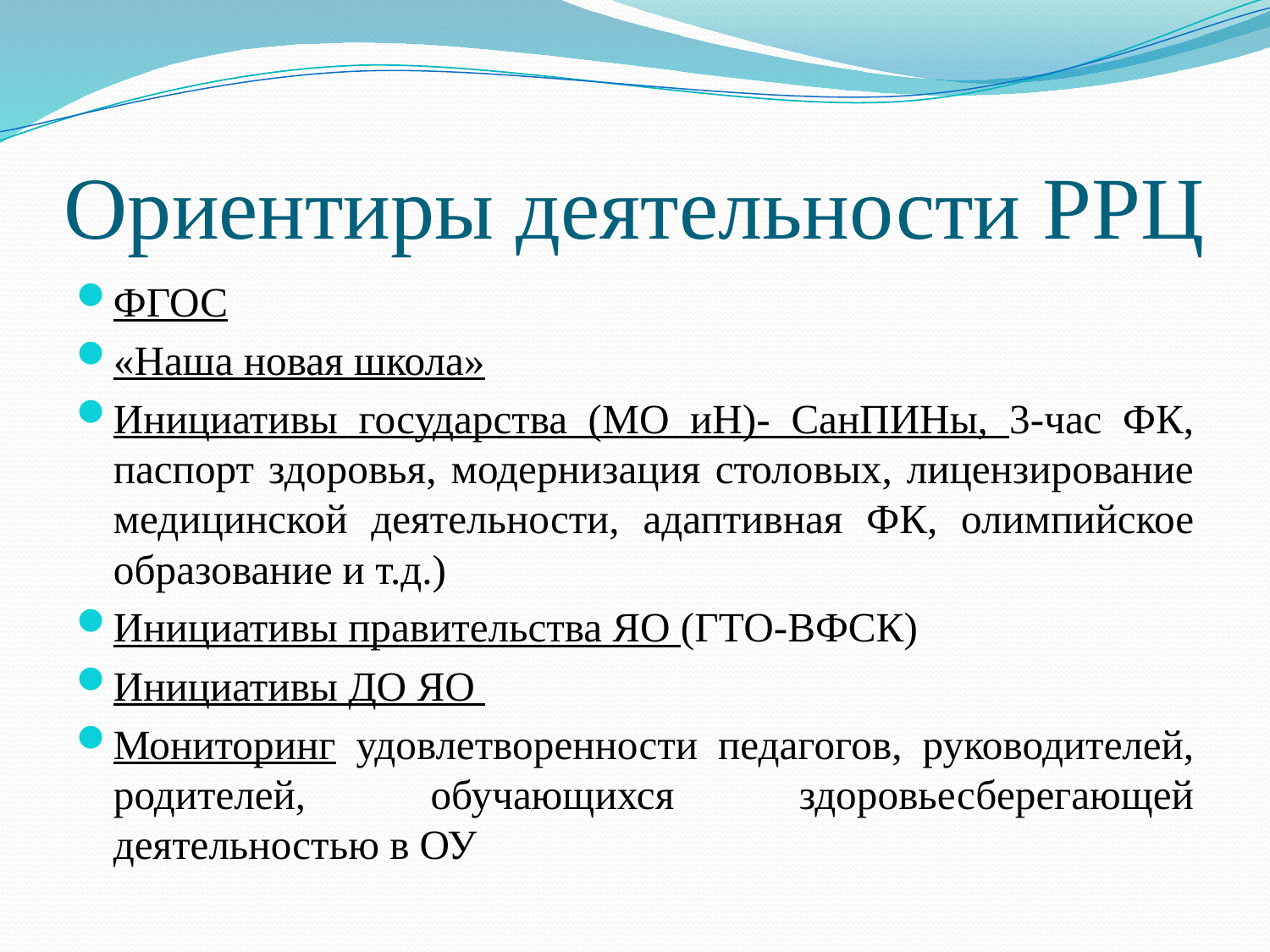

# Ориентиры деятельности РРЦ
ФГОС
«Наша новая школа»
Инициативы государства (МО иН)- СанПИНы, 3-час ФК, паспорт здоровья, модернизация столовых, лицензирование медицинской деятельности, адаптивная ФК, олимпийское образование и т.д.)
Инициативы правительства ЯО (ГТО-ВФСК)
Инициативы ДО ЯО
Мониторинг удовлетворенности педагогов, руководителей, родителей, обучающихся здоровьесберегающей деятельностью в ОУ